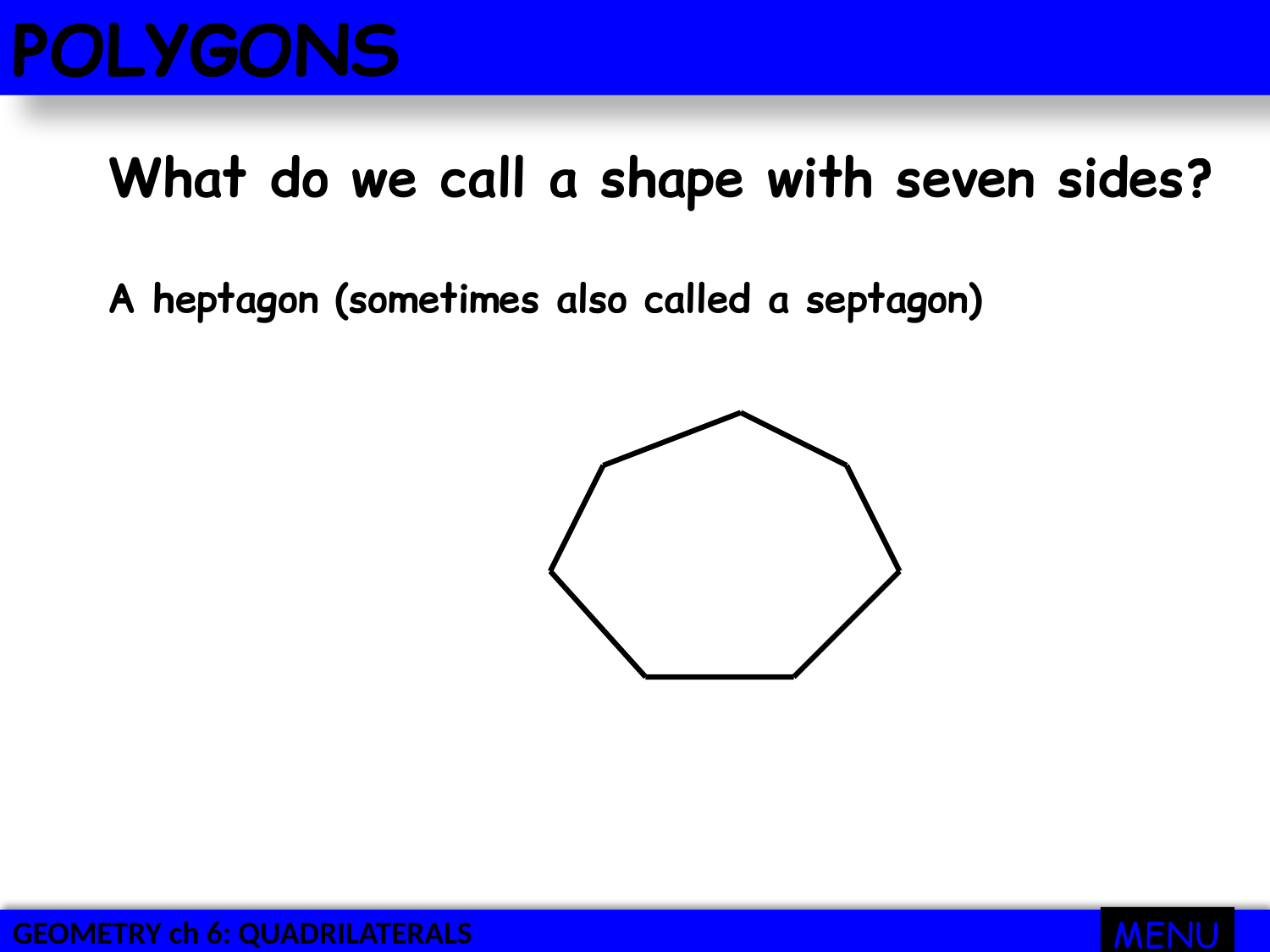

POLYGONS
What do we call a shape with seven sides?
A heptagon (sometimes also called a septagon)

MENU
GEOMETRY ch 6: QUADRILATERALS